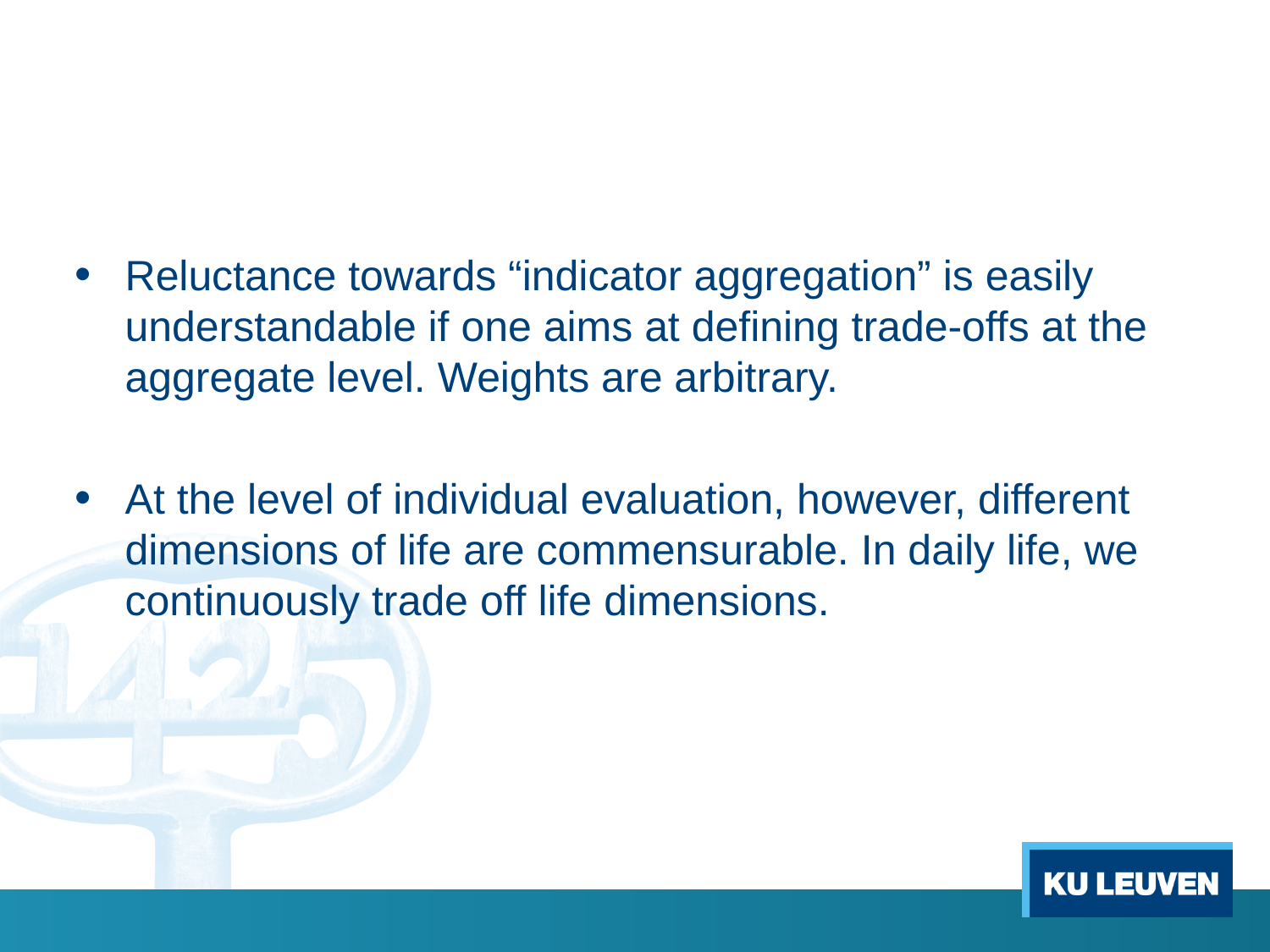

#

Reluctance towards “indicator aggregation” is easily understandable if one aims at defining trade-offs at the aggregate level. Weights are arbitrary.

At the level of individual evaluation, however, different dimensions of life are commensurable. In daily life, we continuously trade off life dimensions.